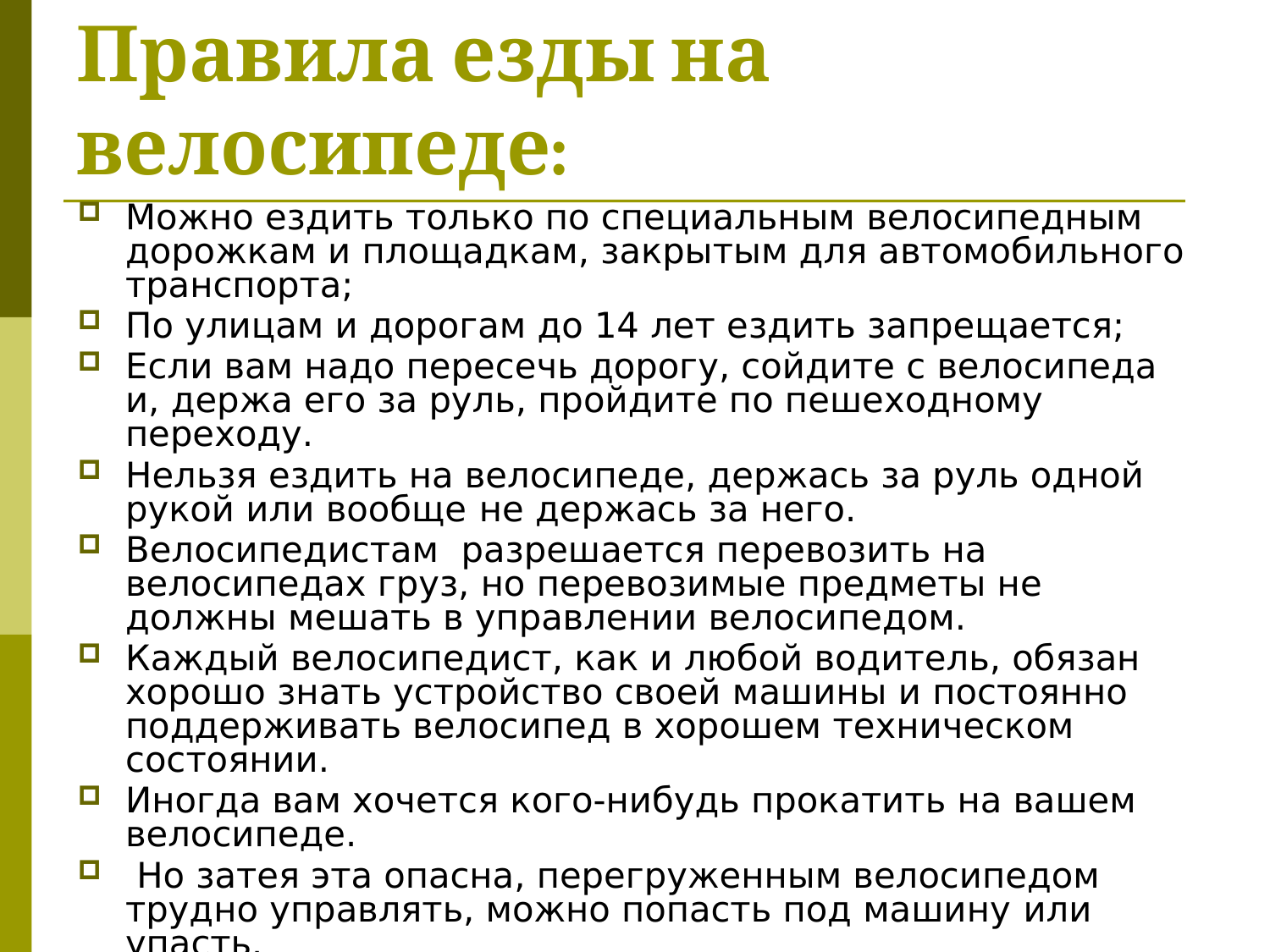

# Правила езды на велосипеде:
Можно ездить только по специальным велосипедным дорожкам и площадкам, закрытым для автомобильного транспорта;
По улицам и дорогам до 14 лет ездить запрещается;
Если вам надо пересечь дорогу, сойдите с велосипеда и, держа его за руль, пройдите по пешеходному переходу.
Нельзя ездить на велосипеде, держась за руль одной рукой или вообще не держась за него.
Велосипедистам  разрешается перевозить на велосипедах груз, но перевозимые предметы не должны мешать в управлении велосипедом.
Каждый велосипедист, как и любой водитель, обязан хорошо знать устройство своей машины и постоянно поддерживать велосипед в хорошем техническом состоянии.
Иногда вам хочется кого-нибудь прокатить на вашем велосипеде.
 Но затея эта опасна, перегруженным велосипедом трудно управлять, можно попасть под машину или упасть.

.